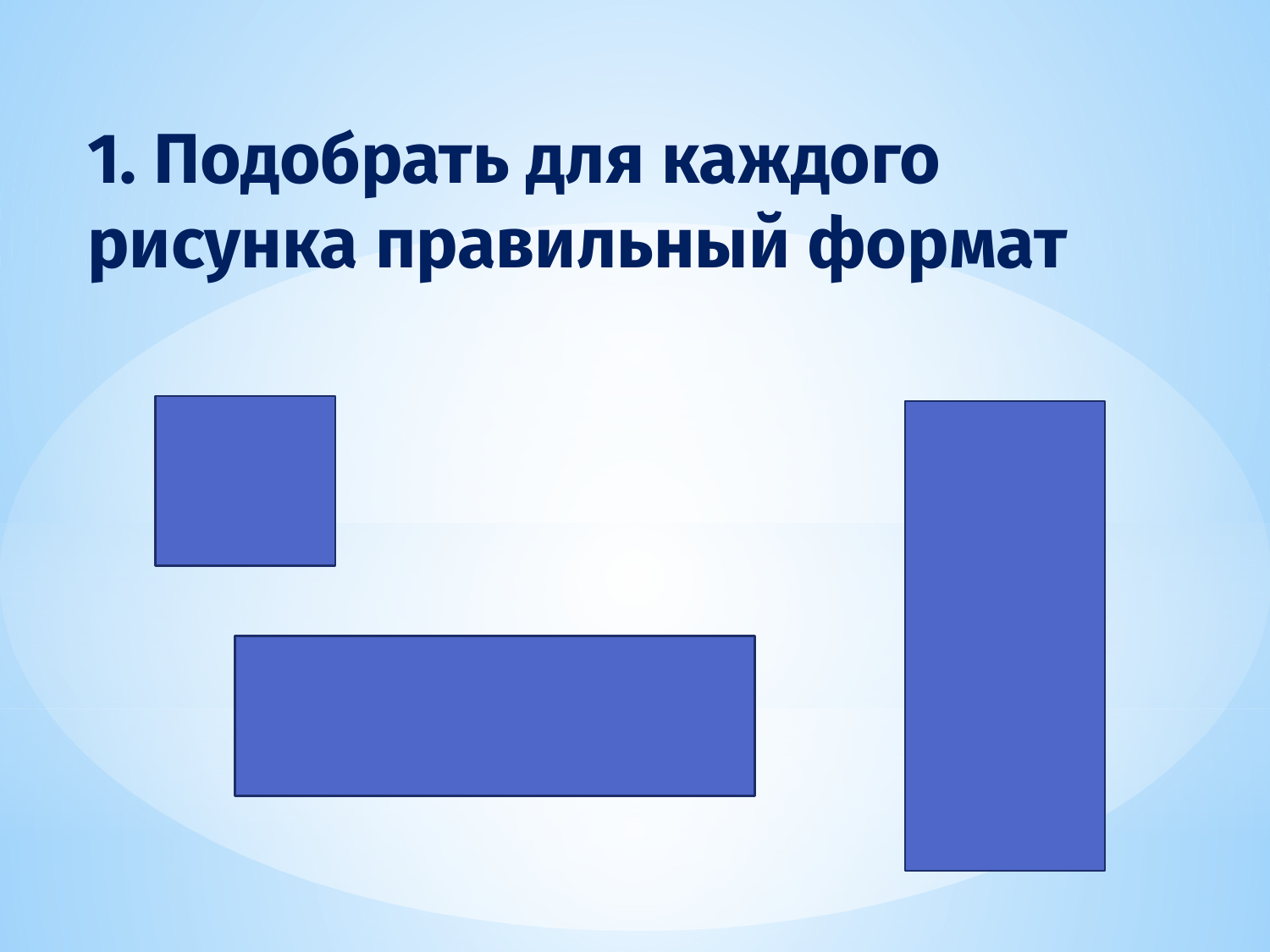

1. Подобрать для каждого рисунка правильный формат